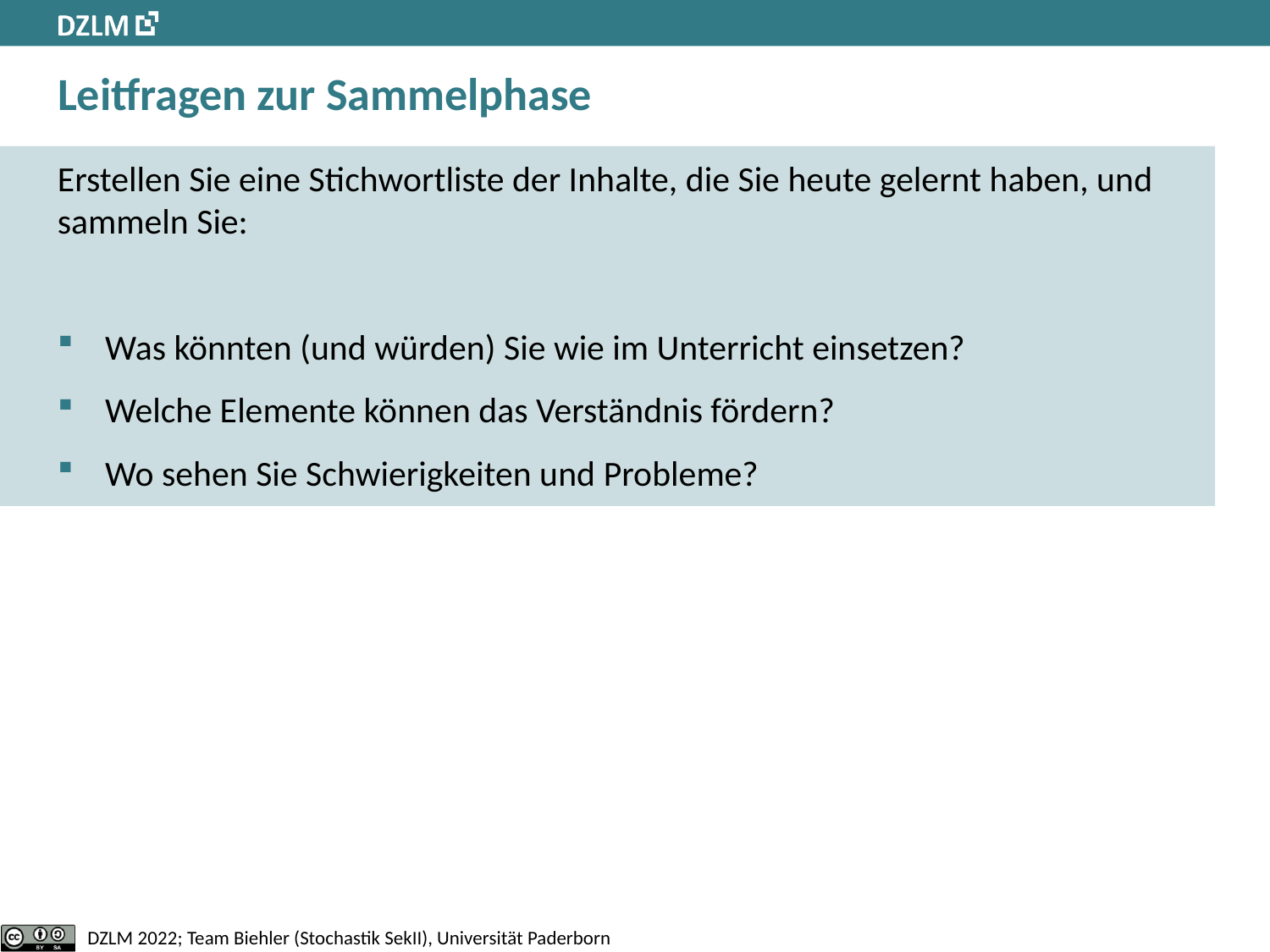

# Leitfragen zur Sammelphase

Erstellen Sie eine Stichwortliste der Inhalte, die Sie heute gelernt haben, und sammeln Sie:

Was könnten (und würden) Sie wie im Unterricht einsetzen?
Welche Elemente können das Verständnis fördern?
Wo sehen Sie Schwierigkeiten und Probleme?